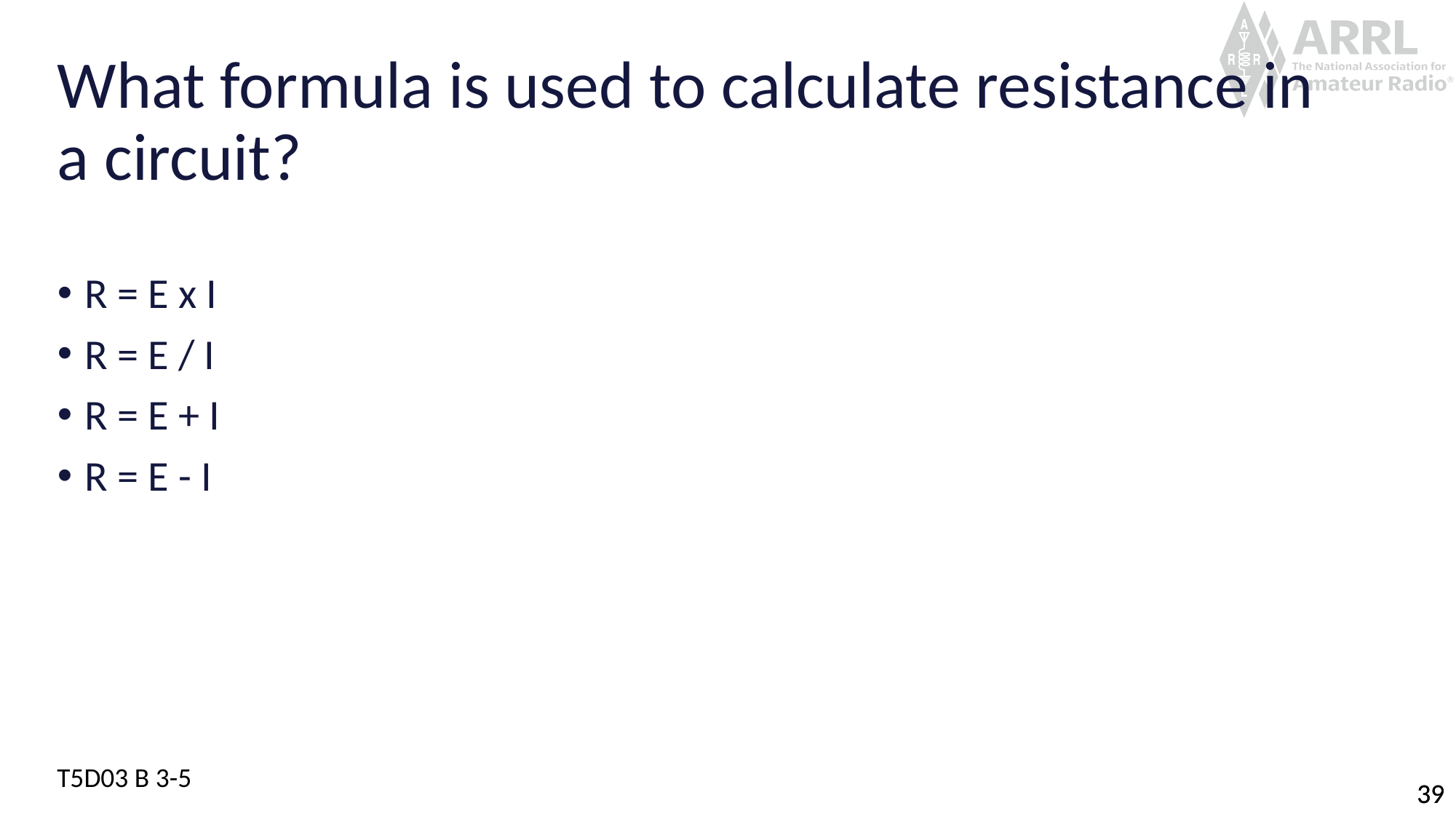

# What formula is used to calculate resistance in a circuit?
R = E x I
R = E / I
R = E + I
R = E - I
T5D03 B 3-5